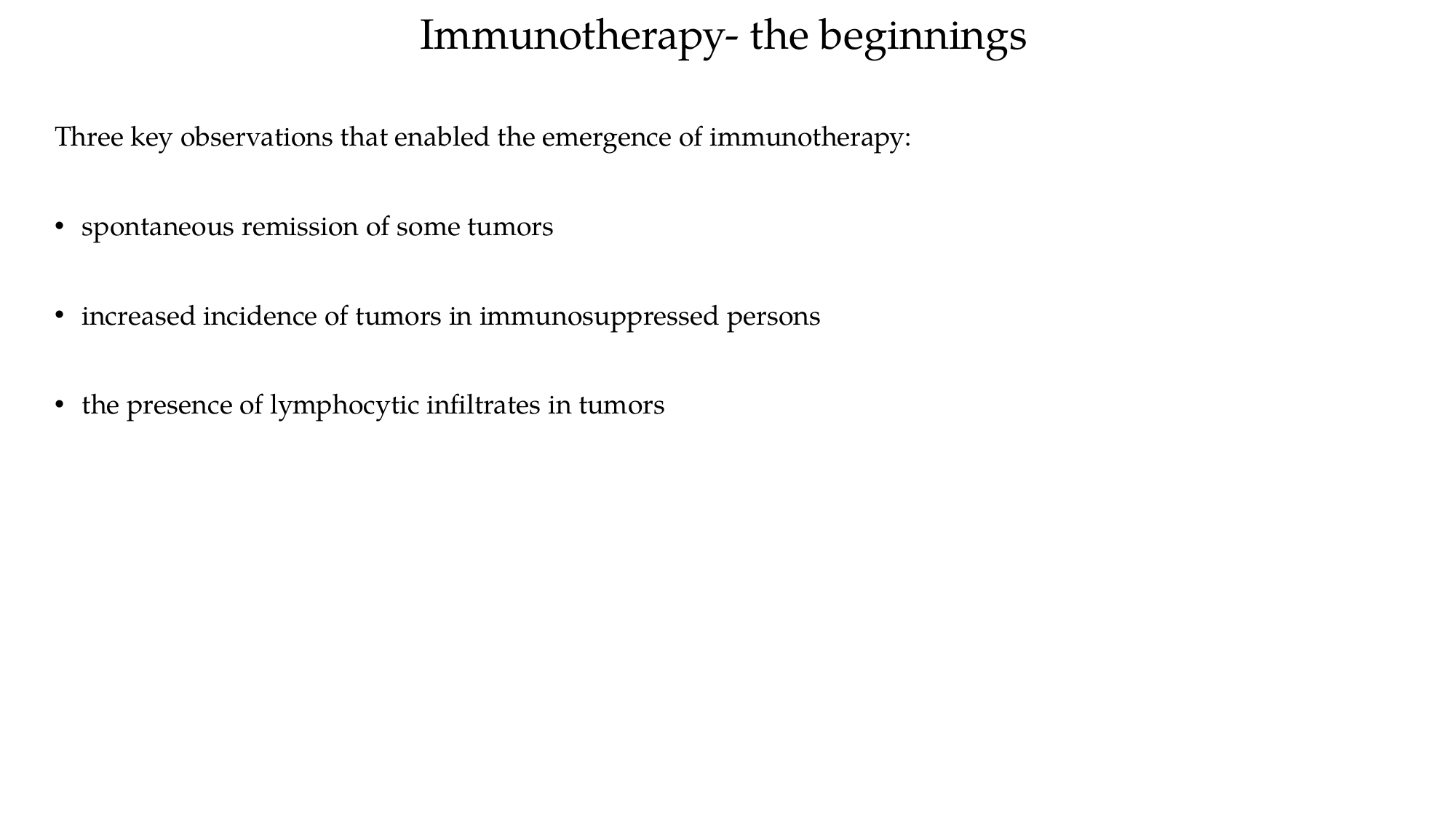

# Immunotherapy- the beginnings
Three key observations that enabled the emergence of immunotherapy:

spontaneous remission of some tumors

increased incidence of tumors in immunosuppressed persons

the presence of lymphocytic infiltrates in tumors